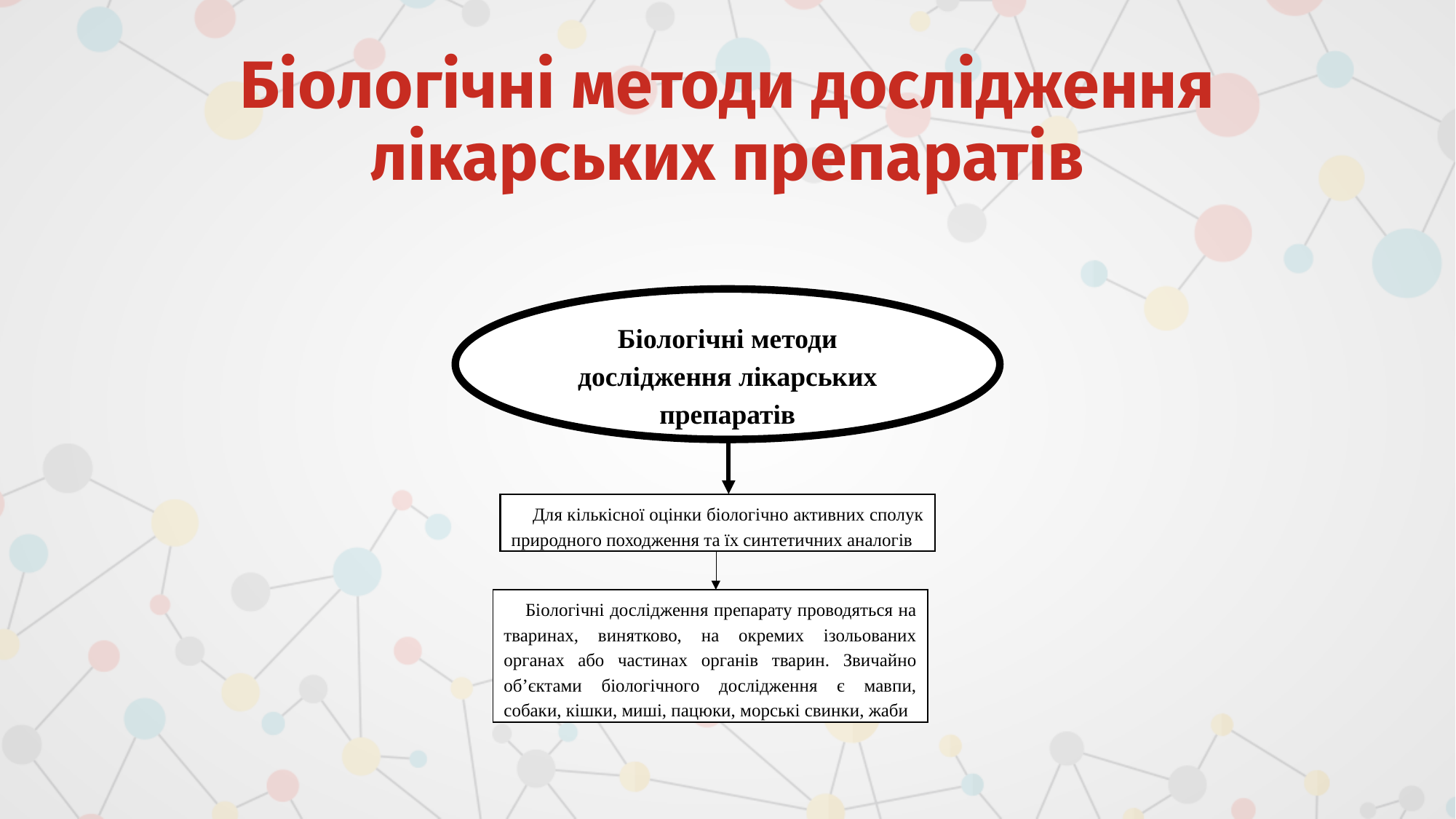

# Біологічні методи дослідження лікарських препаратів
Біологічні методи дослідження лікарських препаратів

Для кількісної оцінки біологічно активних сполук природного походження та їх синтетичних аналогів
Біологічні дослідження препарату проводяться на тваринах, винятково, на окремих ізольованих органах або частинах органів тварин. Звичайно обʼєктами біологічного дослідження є мавпи, собаки, кішки, миші, пацюки, морські свинки, жаби